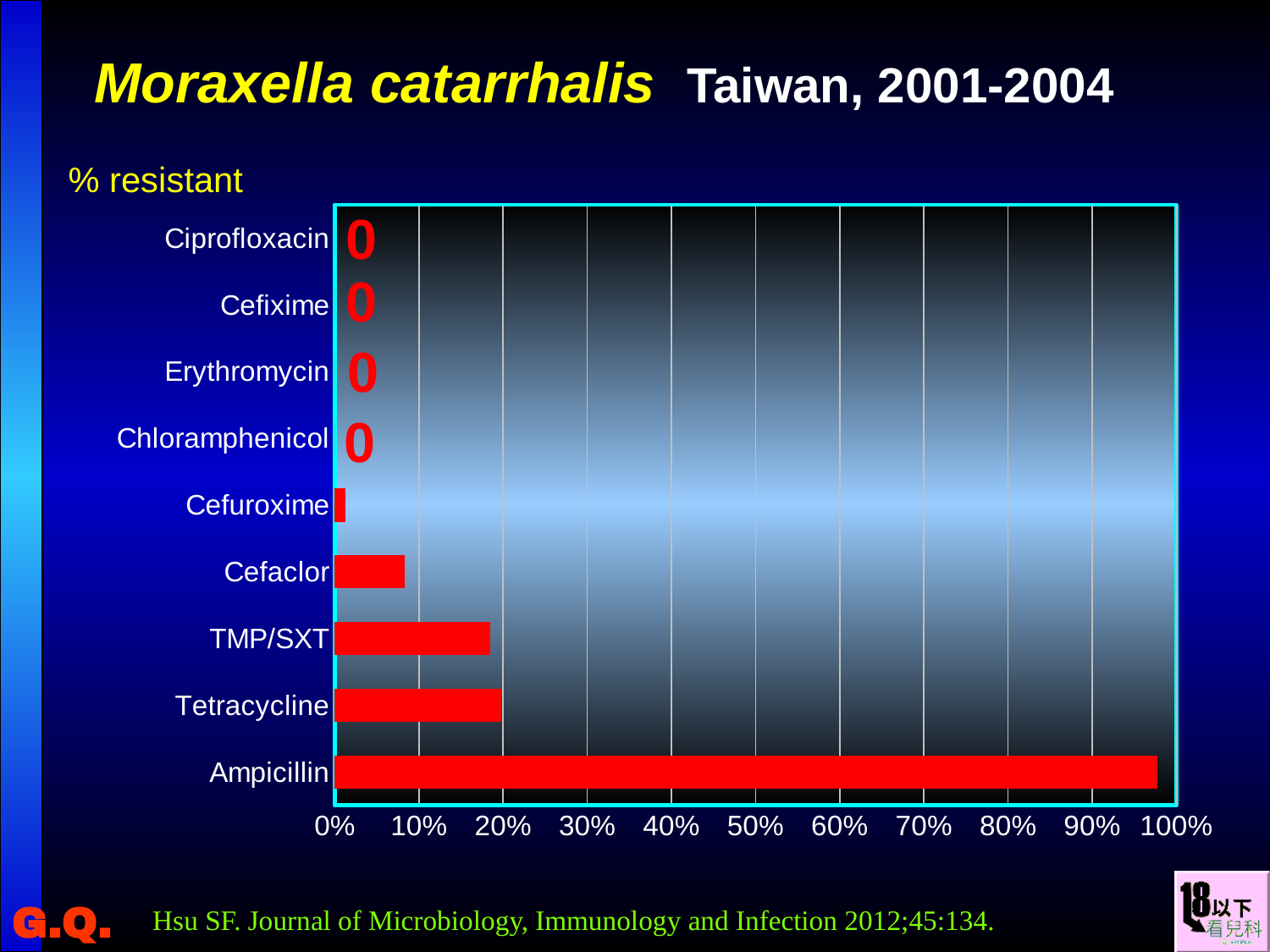

# Moraxella catarrhalis  Taiwan, 2001-2004
% resistant

### Chart

| Category | Honey |
|---|---|
| Ampicillin | 0.978 |
| Tetracycline | 0.198 |
| TMP/SXT | 0.185 |
| Cefaclor | 0.083 |
| Cefuroxime | 0.013 |
| Chloramphenicol | 0.0 |
| Erythromycin | 0.0 |
| Cefixime | 0.0 |
| Ciprofloxacin | 0.0 |
0
0
0
0
Hsu SF. Journal of Microbiology, Immunology and Infection 2012;45:134.